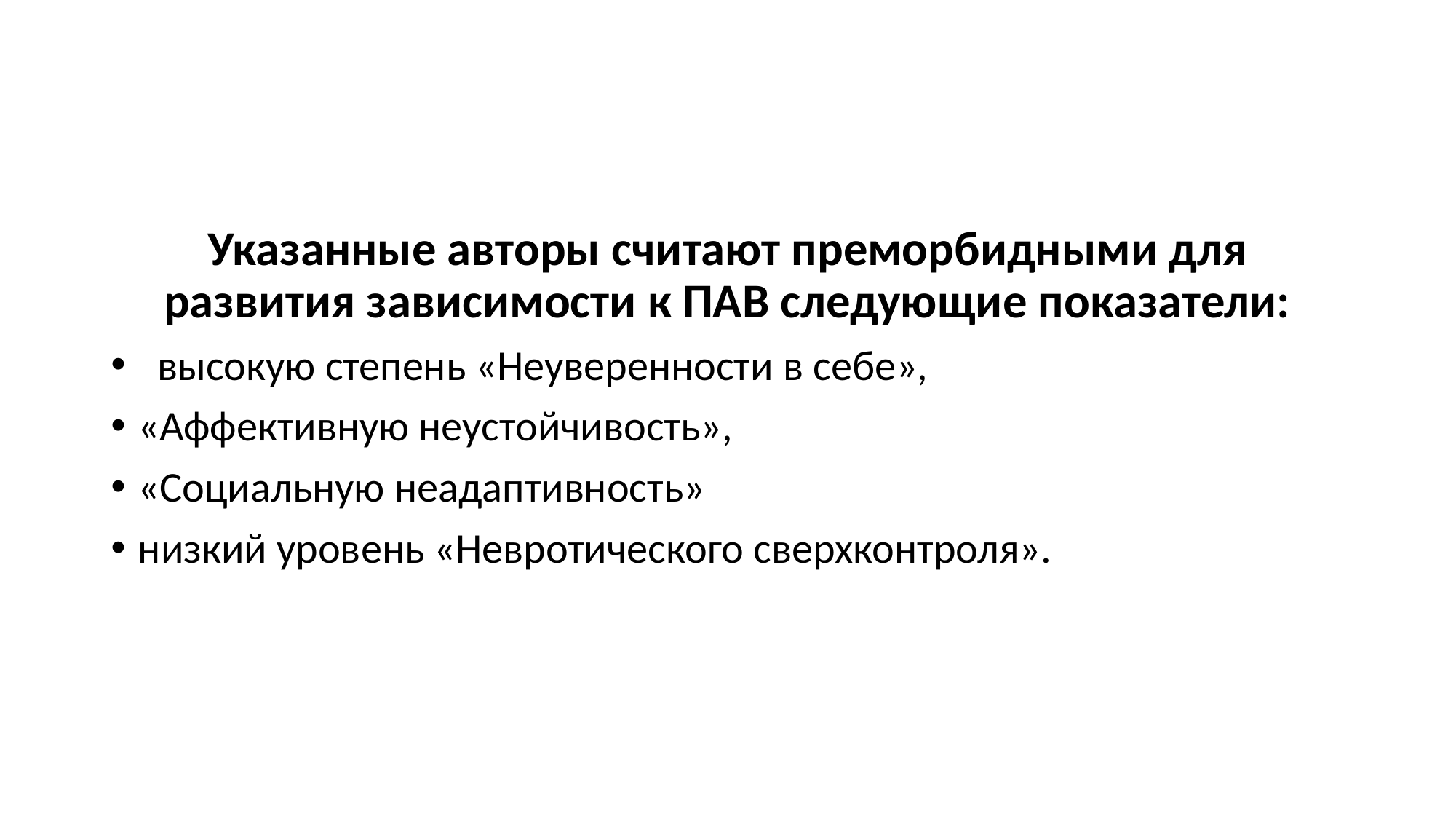

#
Указанные авторы считают преморбидными для развития зависимости к ПАВ следующие показатели:
  высокую степень «Неуверенности в себе»,
«Аффективную неустойчивость»,
«Социальную неадаптивность»
низкий уровень «Невротического сверхконтроля».